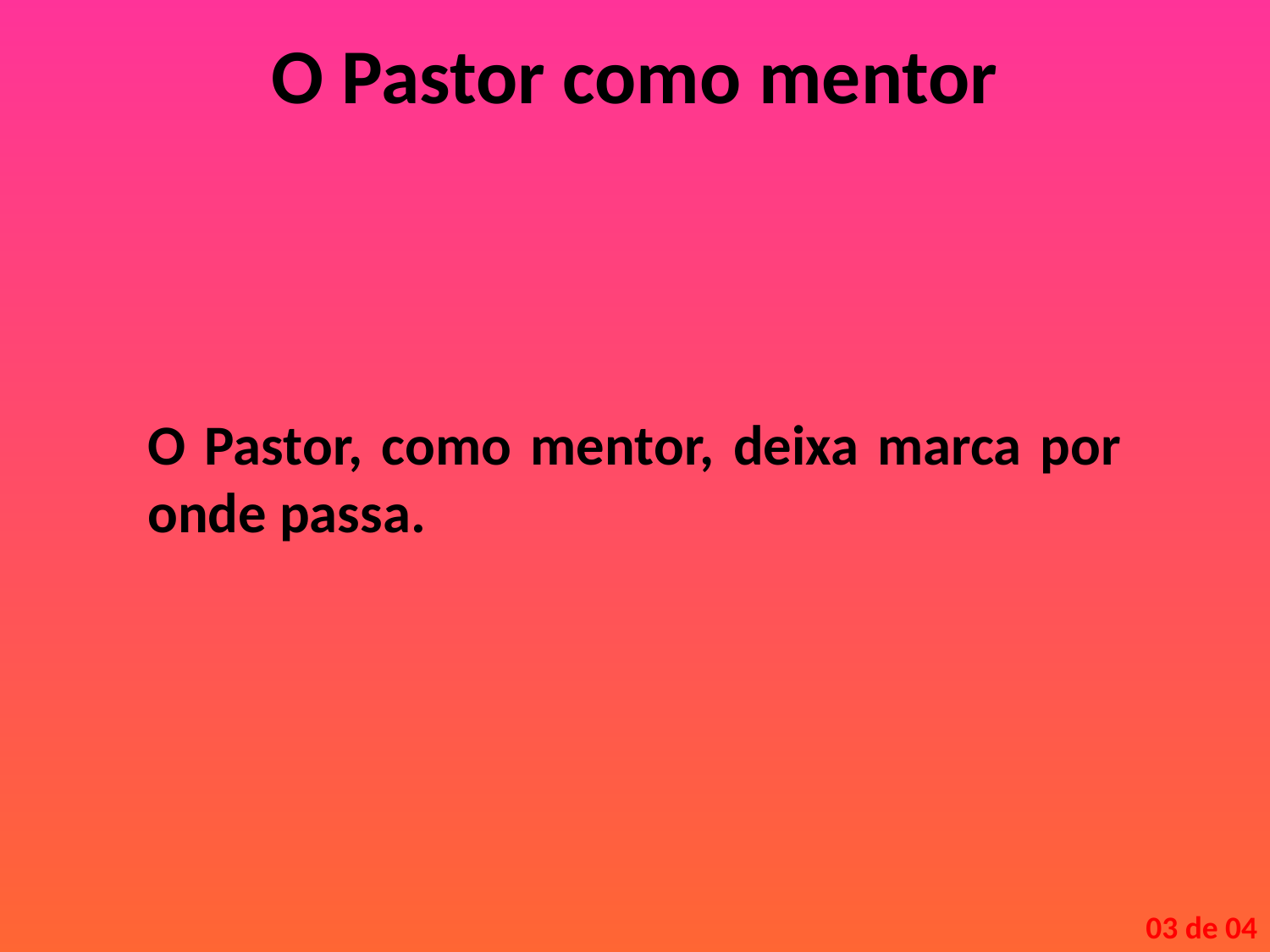

# O Pastor como mentor
O Pastor, como mentor, deixa marca por onde passa.
03 de 04